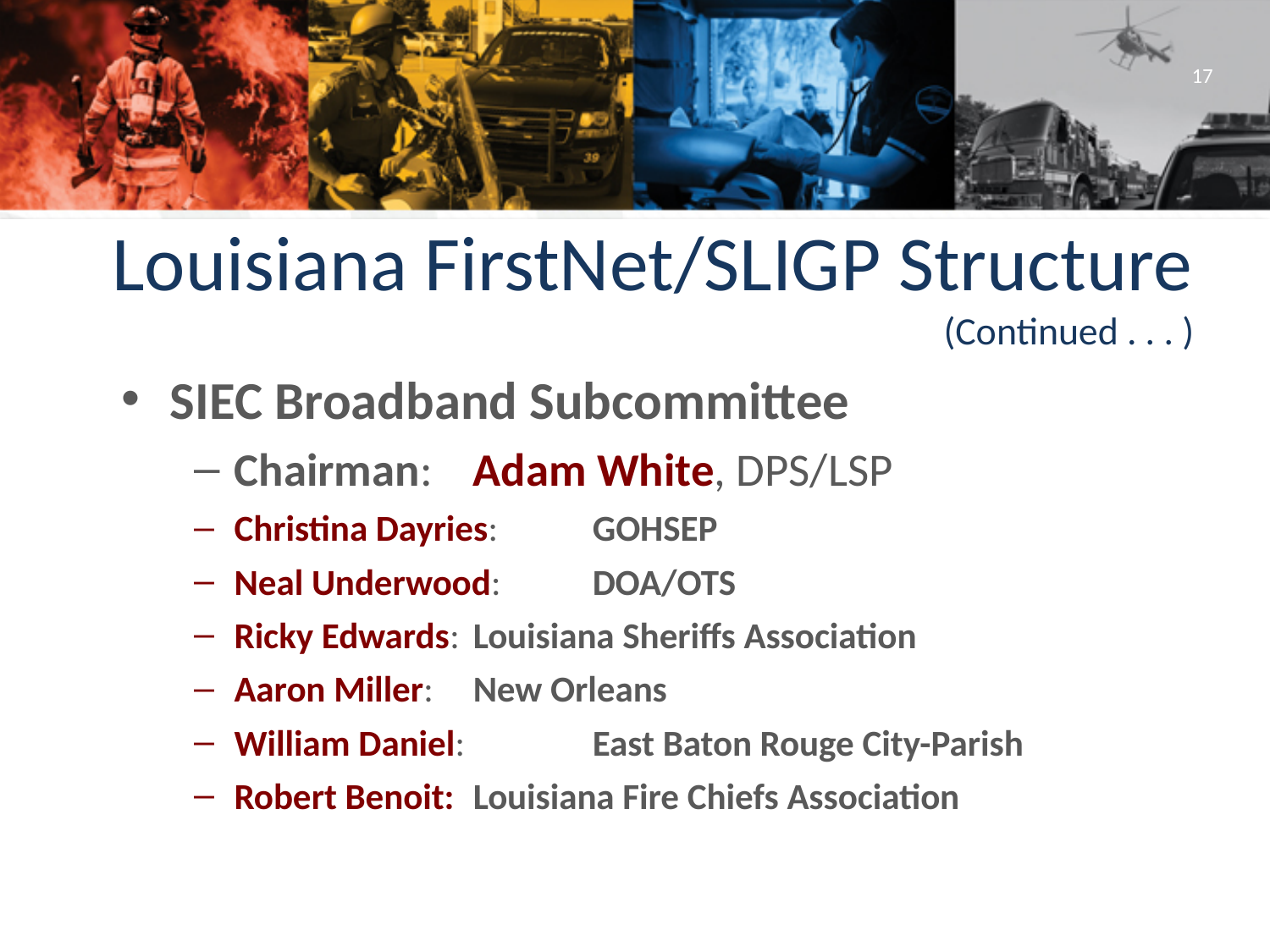

17
# Louisiana FirstNet/SLIGP Structure (Continued . . . )

SIEC Broadband Subcommittee
Chairman: 				Adam White, DPS/LSP
Christina Dayries: 			GOHSEP
Neal Underwood:			DOA/OTS
Ricky Edwards: 				Louisiana Sheriffs Association
Aaron Miller: 				New Orleans
William Daniel: 				East Baton Rouge City-Parish
Robert Benoit: 				Louisiana Fire Chiefs Association